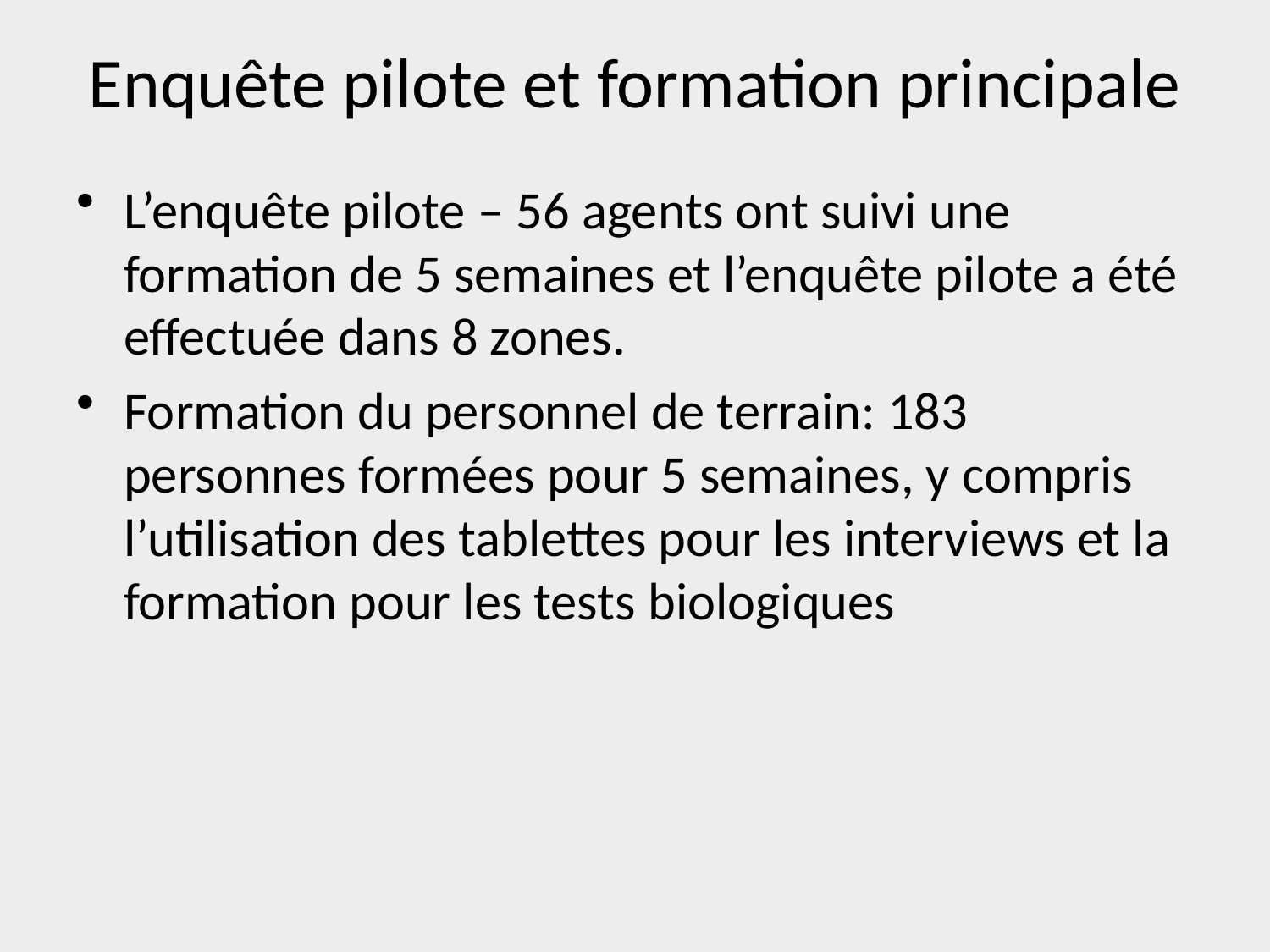

# Enquête pilote et formation principale
L’enquête pilote – 56 agents ont suivi une formation de 5 semaines et l’enquête pilote a été effectuée dans 8 zones.
Formation du personnel de terrain: 183 personnes formées pour 5 semaines, y compris l’utilisation des tablettes pour les interviews et la formation pour les tests biologiques